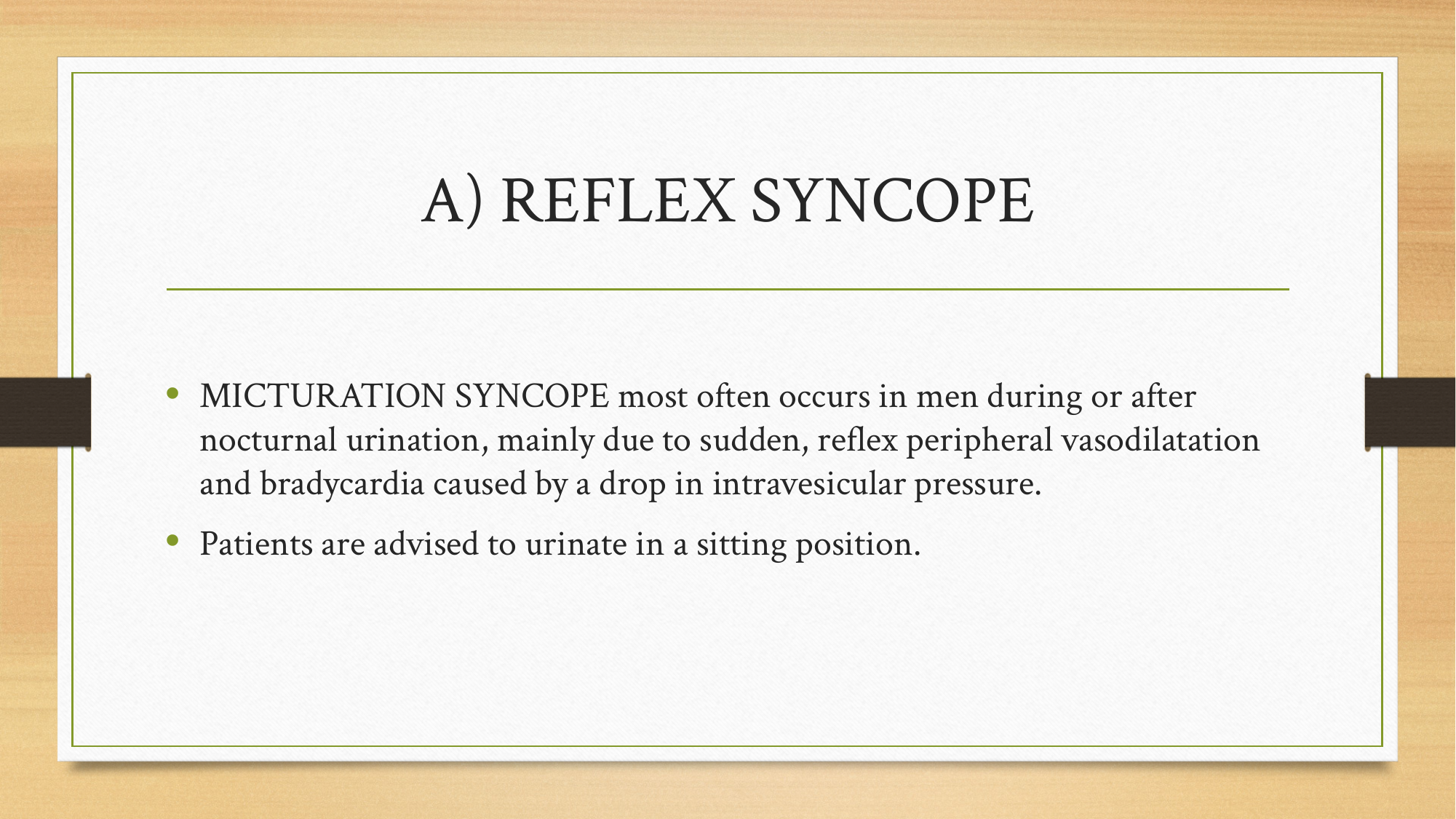

# A) REFLEX SYNCOPE

MICTURATION SYNCOPE most often occurs in men during or after nocturnal urination, mainly due to sudden, reflex peripheral vasodilatation and bradycardia caused by a drop in intravesicular pressure.
Patients are advised to urinate in a sitting position.